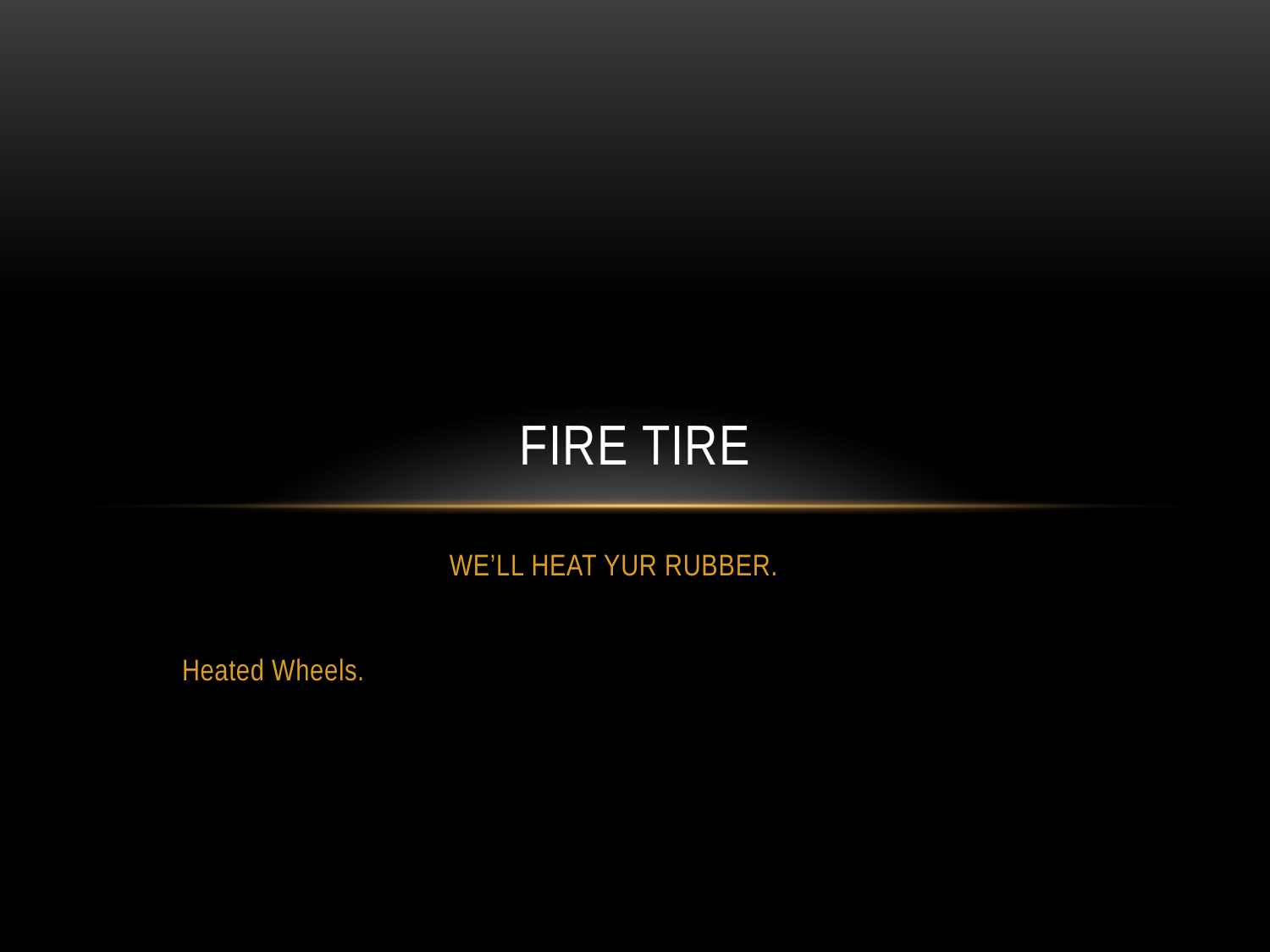

# FIRE TIRE
WE’LL HEAT YUR RUBBER.

Heated Wheels.